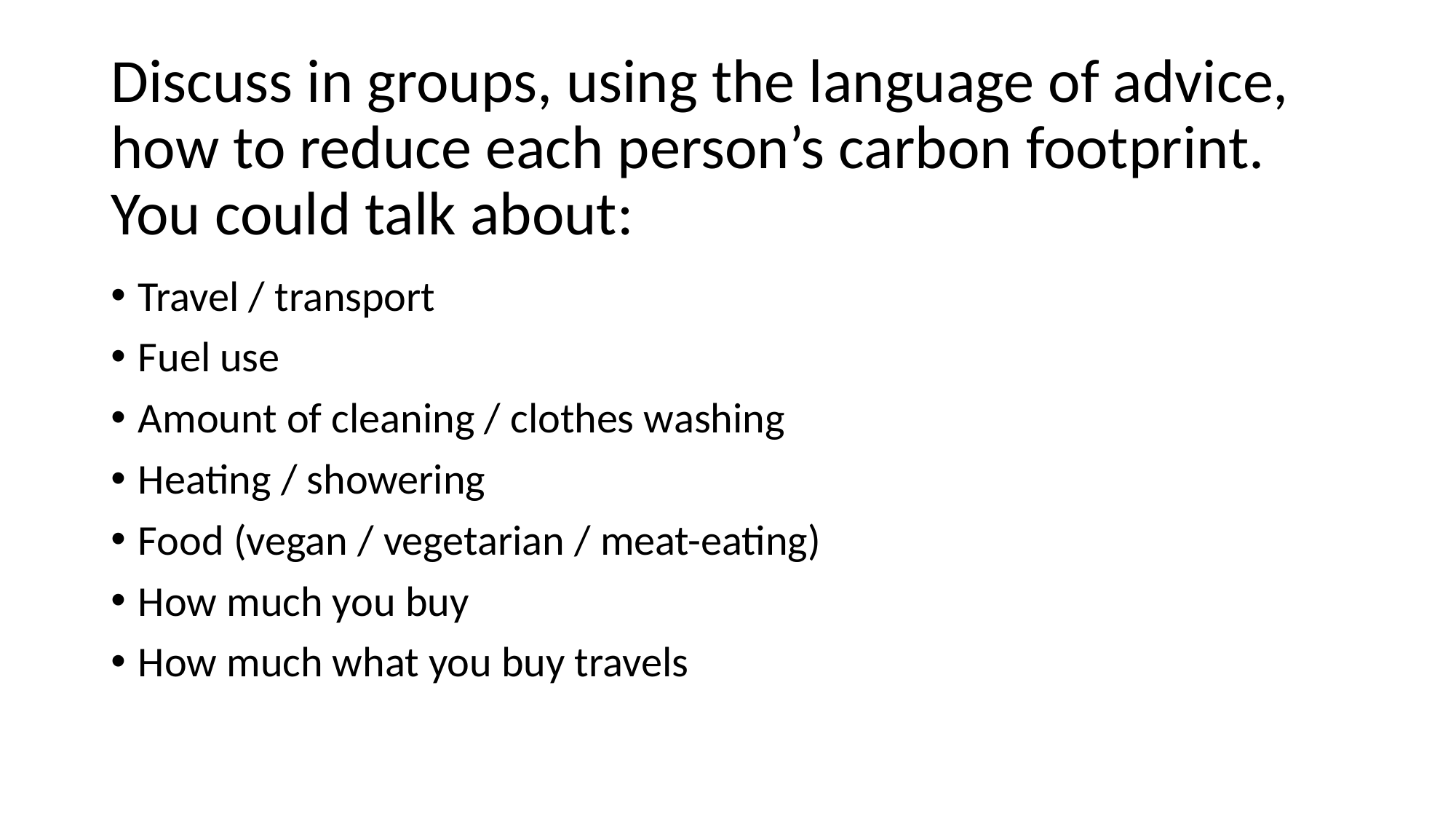

# Discuss in groups, using the language of advice, how to reduce each person’s carbon footprint. You could talk about:
Travel / transport
Fuel use
Amount of cleaning / clothes washing
Heating / showering
Food (vegan / vegetarian / meat-eating)
How much you buy
How much what you buy travels